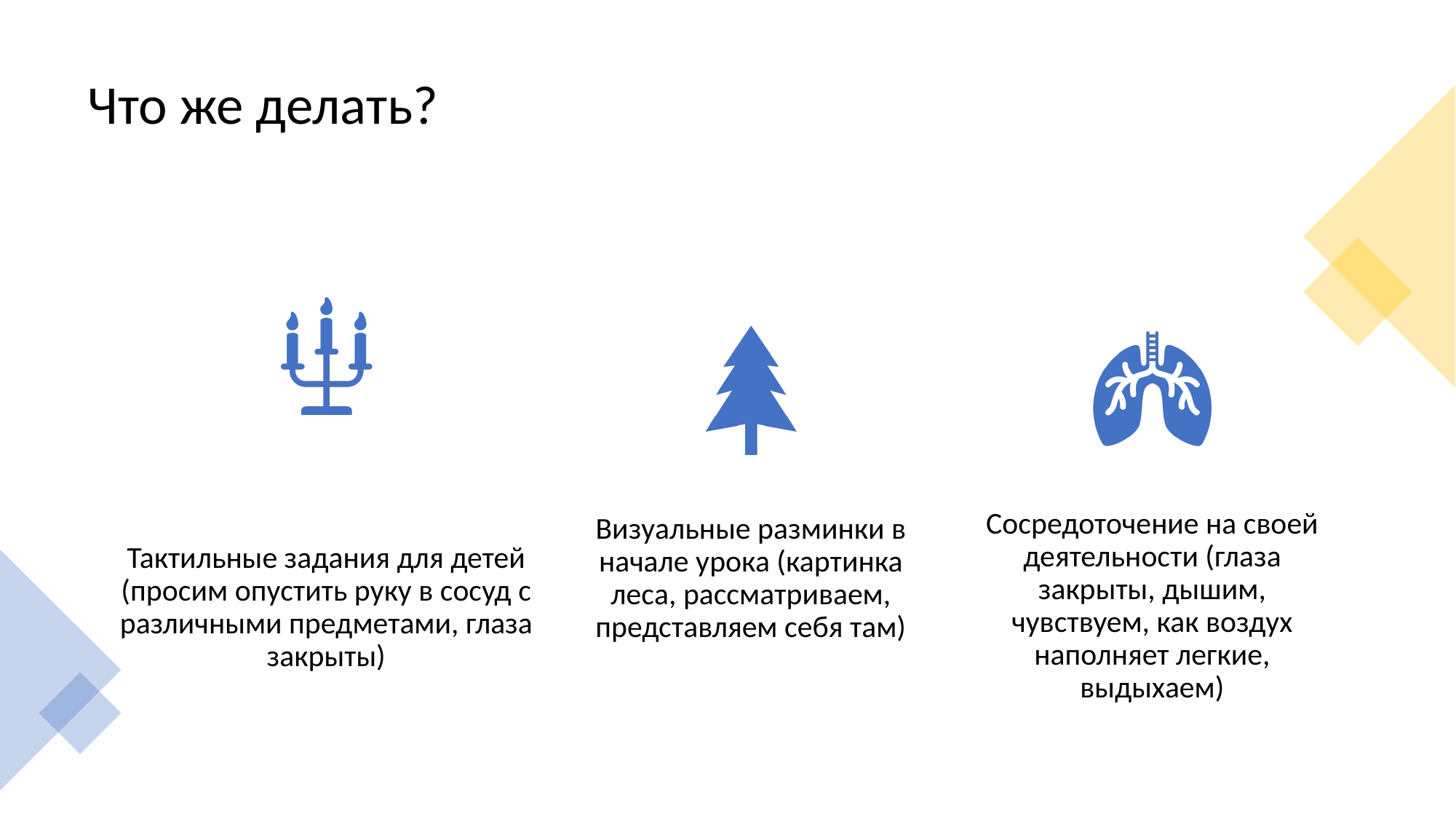

# Что же делать?

Тактильные задания для детей (просим опустить руку в сосуд с различными предметами, глаза закрыты)
Визуальные разминки в начале урока (картинка леса, рассматриваем, представляем себя там)
Сосредоточение на своей деятельности (глаза закрыты, дышим, чувствуем, как воздух наполняет легкие, выдыхаем)